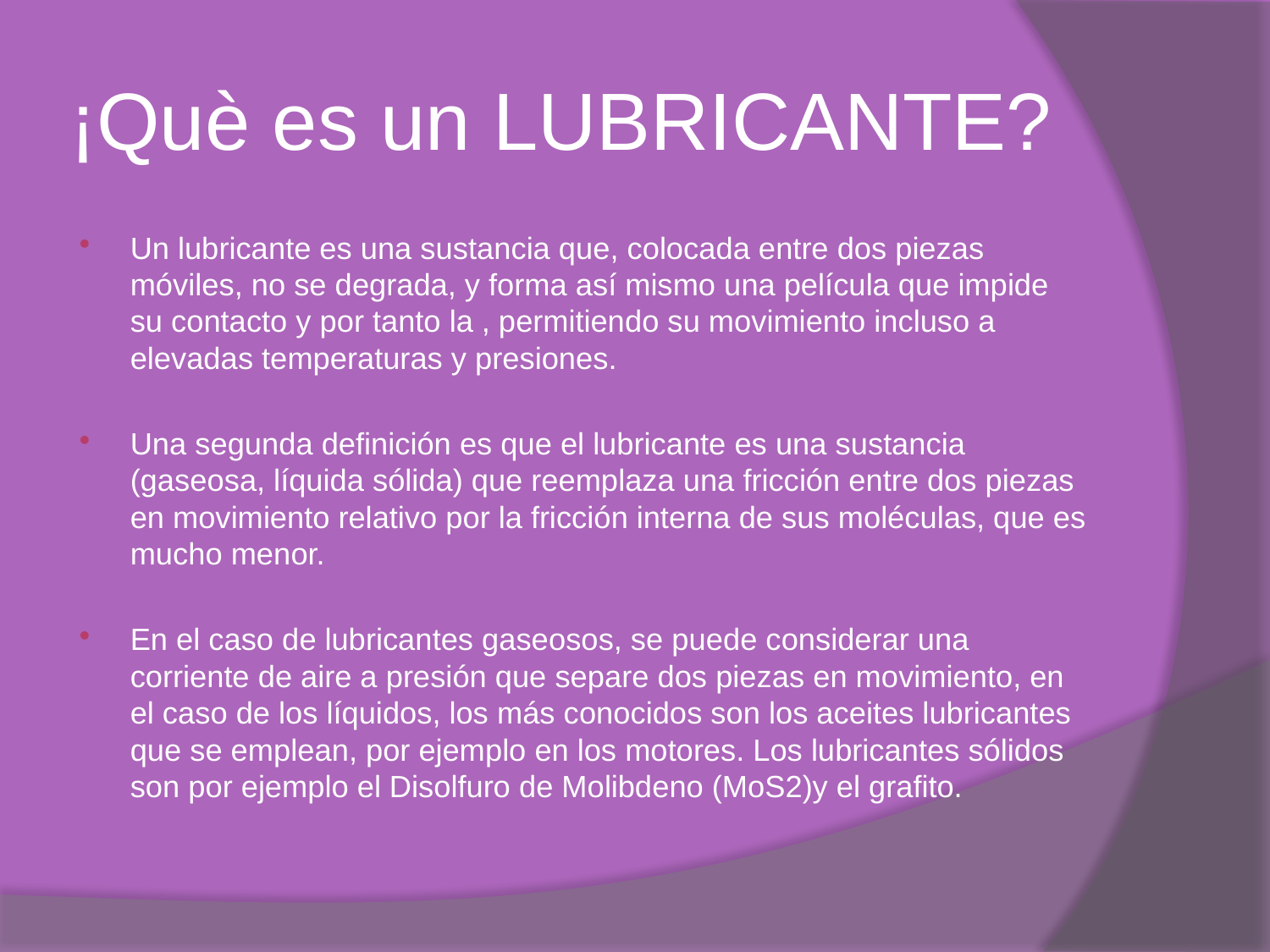

# ¡Què es un LUBRICANTE?
Un lubricante es una sustancia que, colocada entre dos piezas móviles, no se degrada, y forma así mismo una película que impide su contacto y por tanto la , permitiendo su movimiento incluso a elevadas temperaturas y presiones.

Una segunda definición es que el lubricante es una sustancia (gaseosa, líquida sólida) que reemplaza una fricción entre dos piezas en movimiento relativo por la fricción interna de sus moléculas, que es mucho menor.

En el caso de lubricantes gaseosos, se puede considerar una corriente de aire a presión que separe dos piezas en movimiento, en el caso de los líquidos, los más conocidos son los aceites lubricantes que se emplean, por ejemplo en los motores. Los lubricantes sólidos son por ejemplo el Disolfuro de Molibdeno (MoS2)y el grafito.